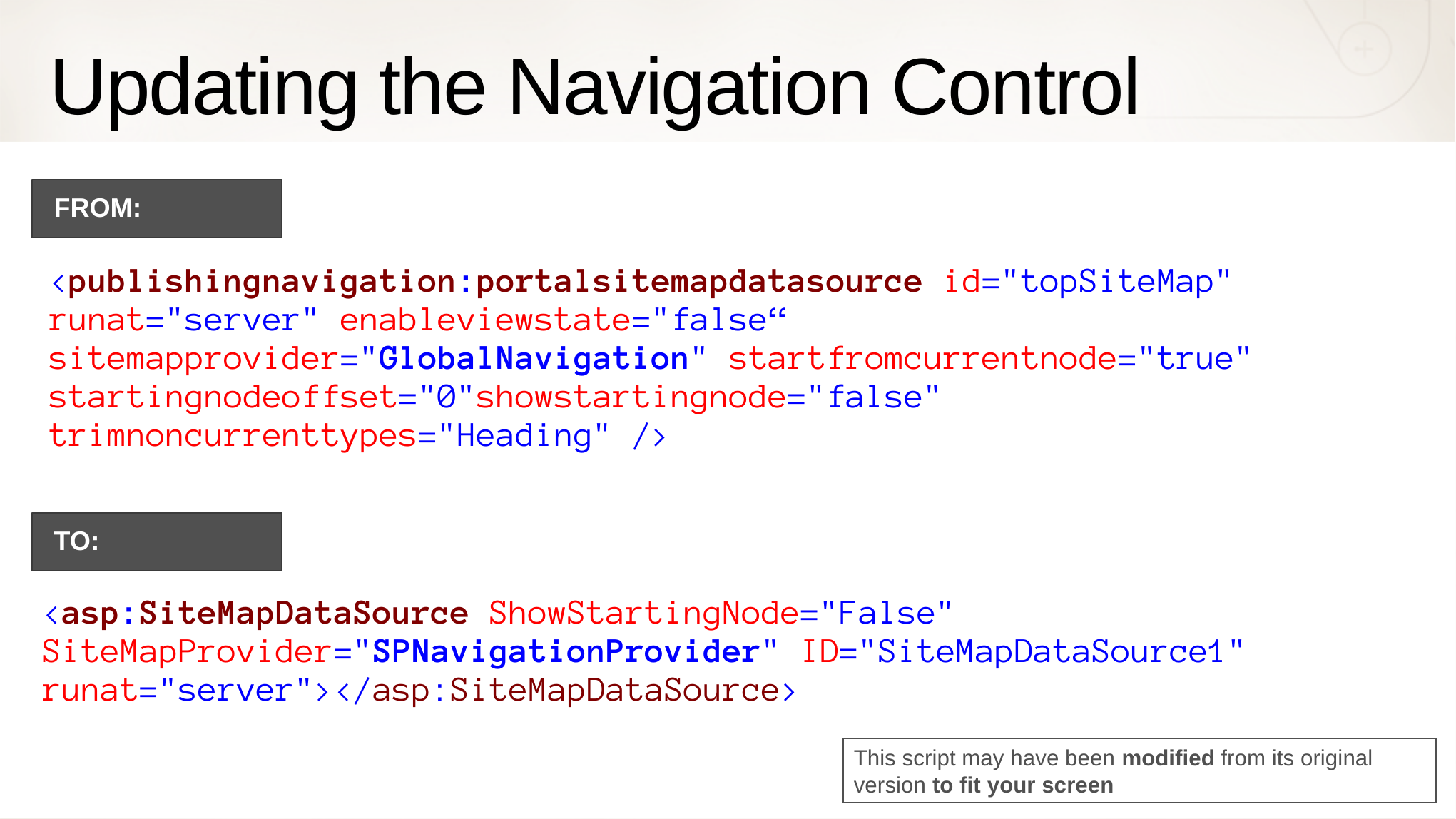

# Updating the Navigation Control
FROM:
<publishingnavigation:portalsitemapdatasource id="topSiteMap" runat="server" enableviewstate="false“ sitemapprovider="GlobalNavigation" startfromcurrentnode="true" startingnodeoffset="0"showstartingnode="false" trimnoncurrenttypes="Heading" />
TO:
<asp:SiteMapDataSource ShowStartingNode="False" SiteMapProvider="SPNavigationProvider" ID="SiteMapDataSource1" runat="server"></asp:SiteMapDataSource>
This script may have been modified from its original version to fit your screen